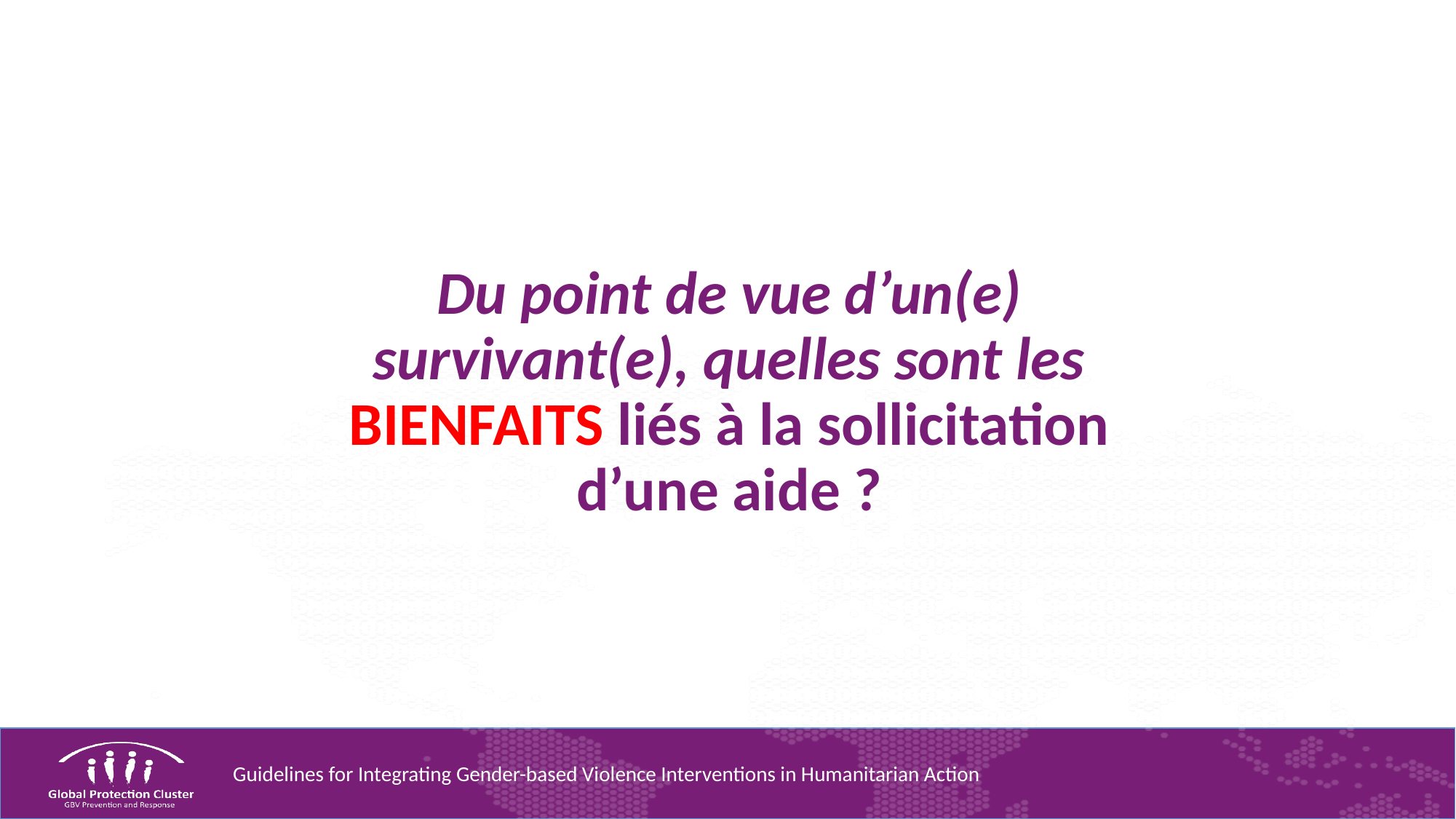

# Du point de vue d’un(e) survivant(e), quelles sont les BIENFAITS liés à la sollicitation d’une aide ?